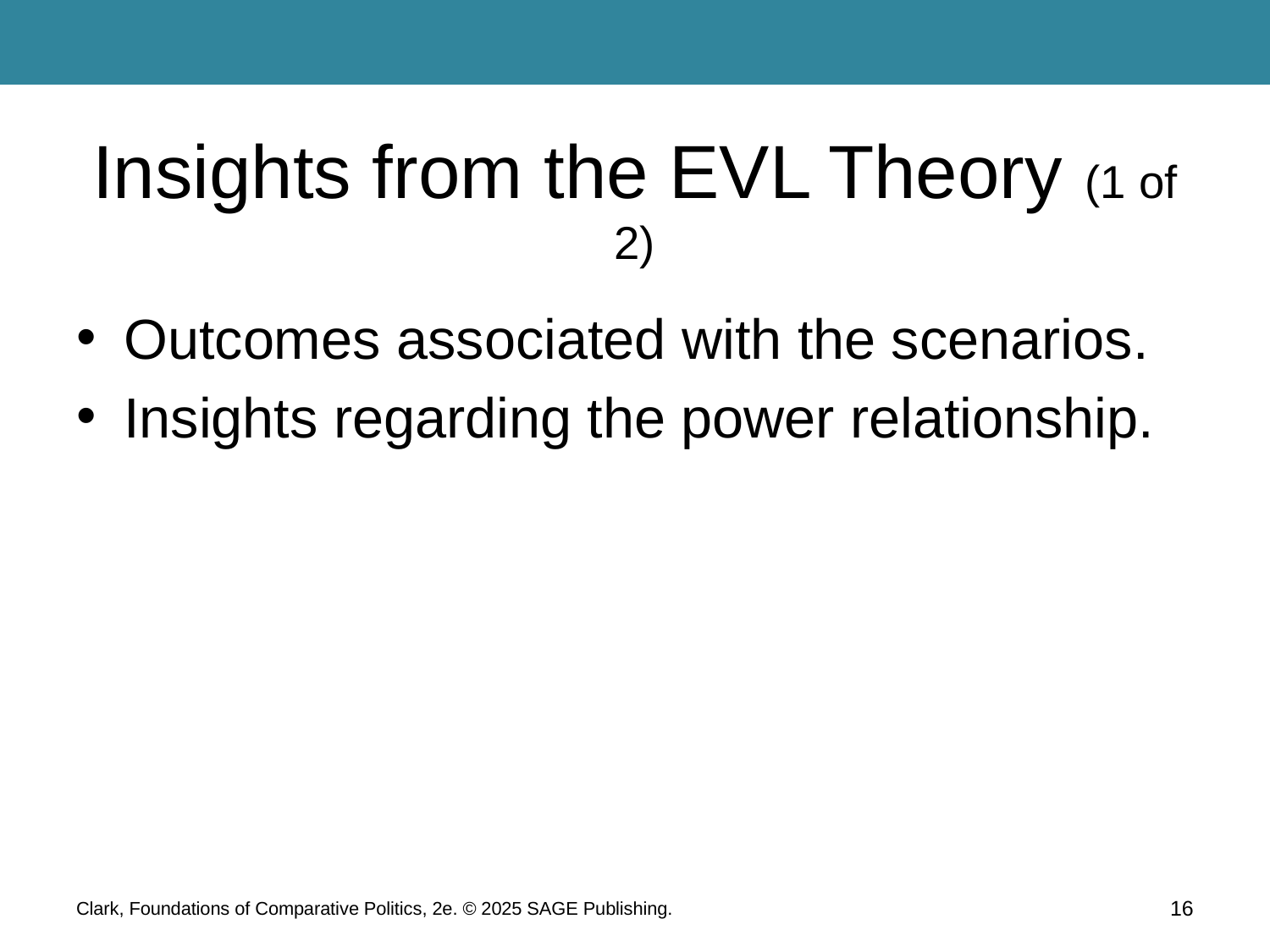

# Insights from the EVL Theory (1 of 2)
Outcomes associated with the scenarios.
Insights regarding the power relationship.

Clark, Foundations of Comparative Politics, 2e. © 2025 SAGE Publishing.
16